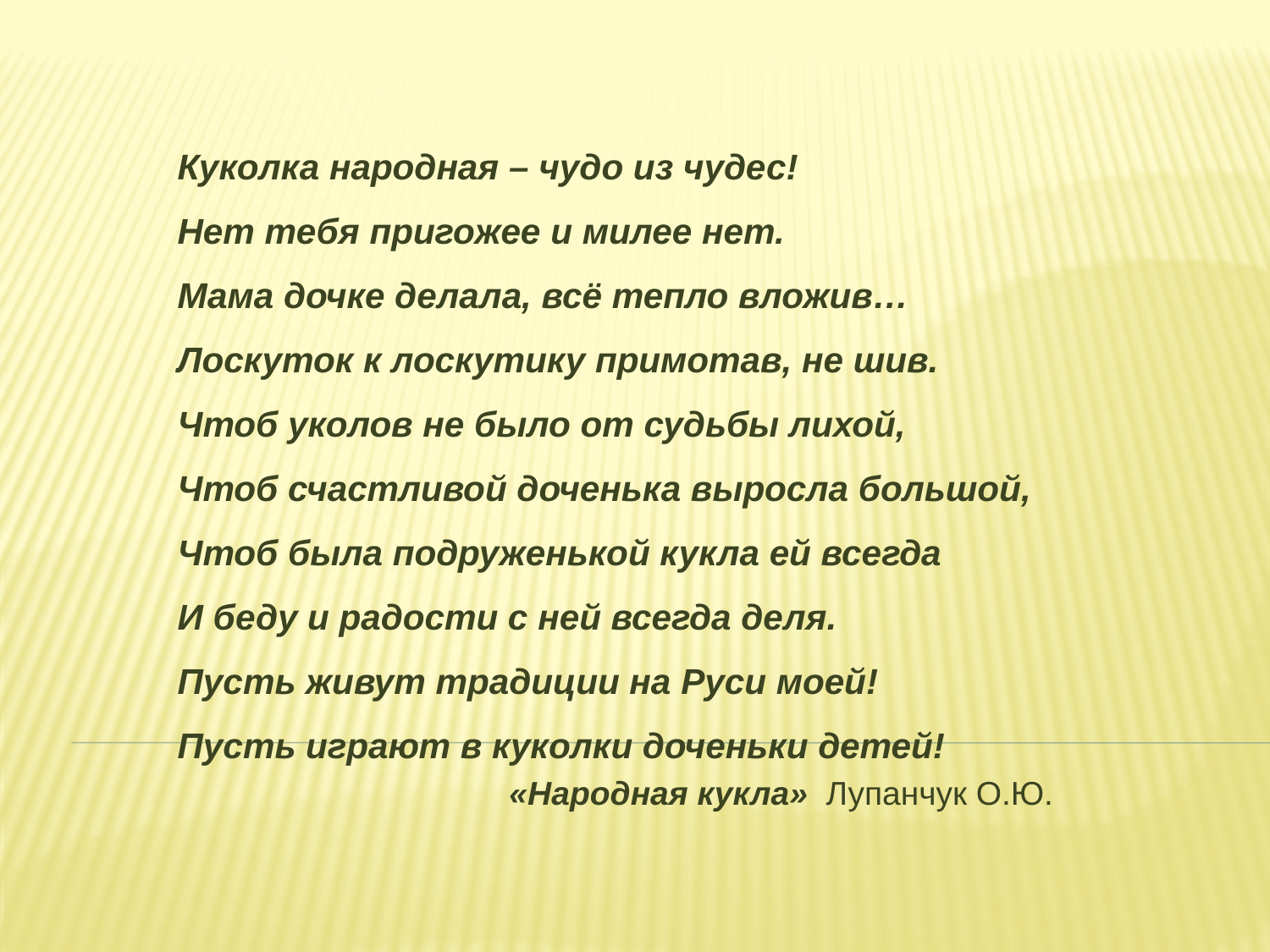

Куколка народная – чудо из чудес! 
Нет тебя пригожее и милее нет. 
Мама дочке делала, всё тепло вложив… 
Лоскуток к лоскутику примотав, не шив. 
Чтоб уколов не было от судьбы лихой, 
Чтоб счастливой доченька выросла большой, 
Чтоб была подруженькой кукла ей всегда 
И беду и радости с ней всегда деля. 
Пусть живут традиции на Руси моей! 
Пусть играют в куколки доченьки детей!
«Народная кукла»  Лупанчук О.Ю.